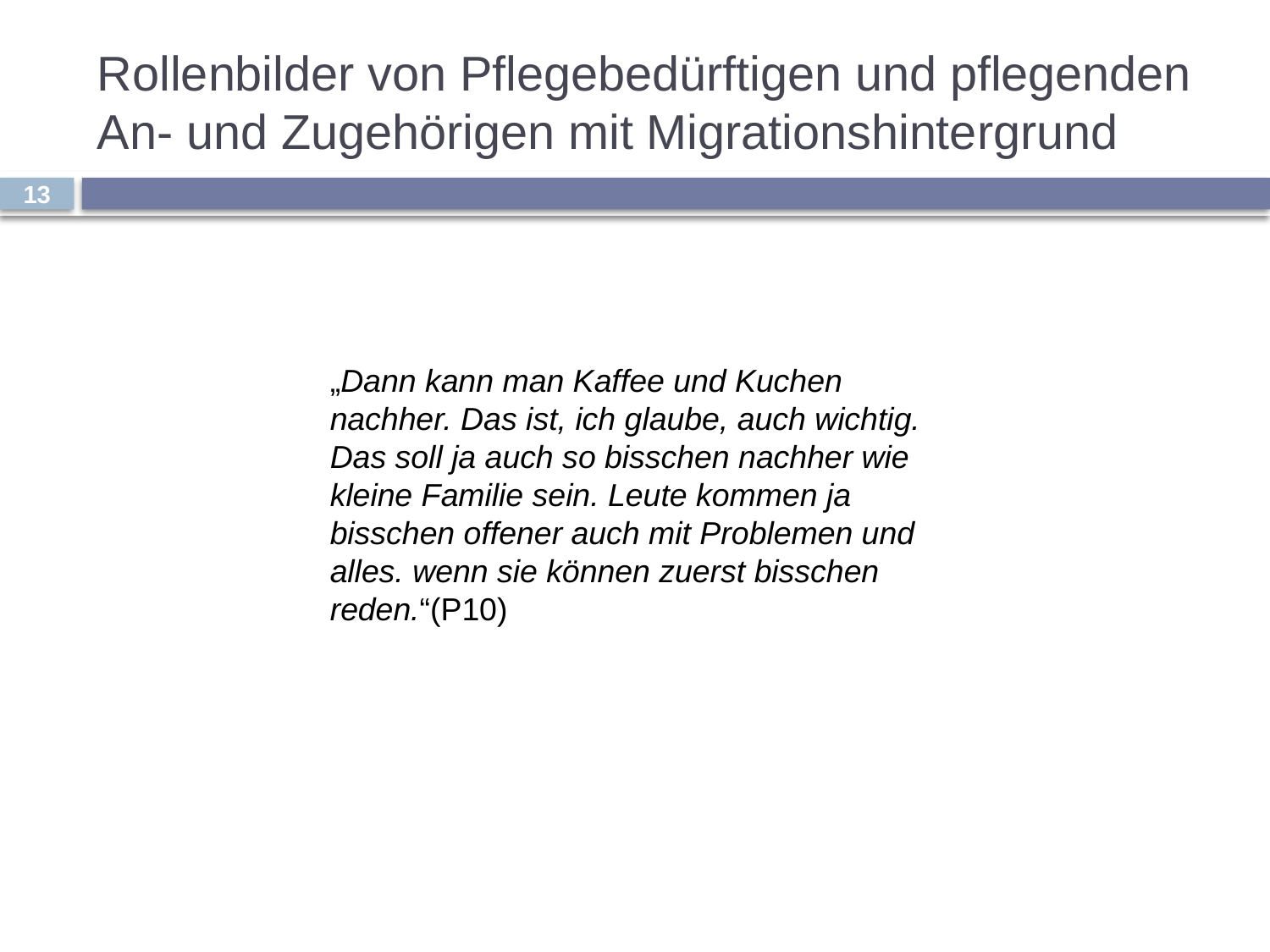

# Rollenbilder von Pflegebedürftigen und pflegenden An- und Zugehörigen mit Migrationshintergrund
13
„Dann kann man Kaffee und Kuchen nachher. Das ist, ich glaube, auch wichtig. Das soll ja auch so bisschen nachher wie kleine Familie sein. Leute kommen ja bisschen offener auch mit Problemen und alles. wenn sie können zuerst bisschen reden.“(P10)